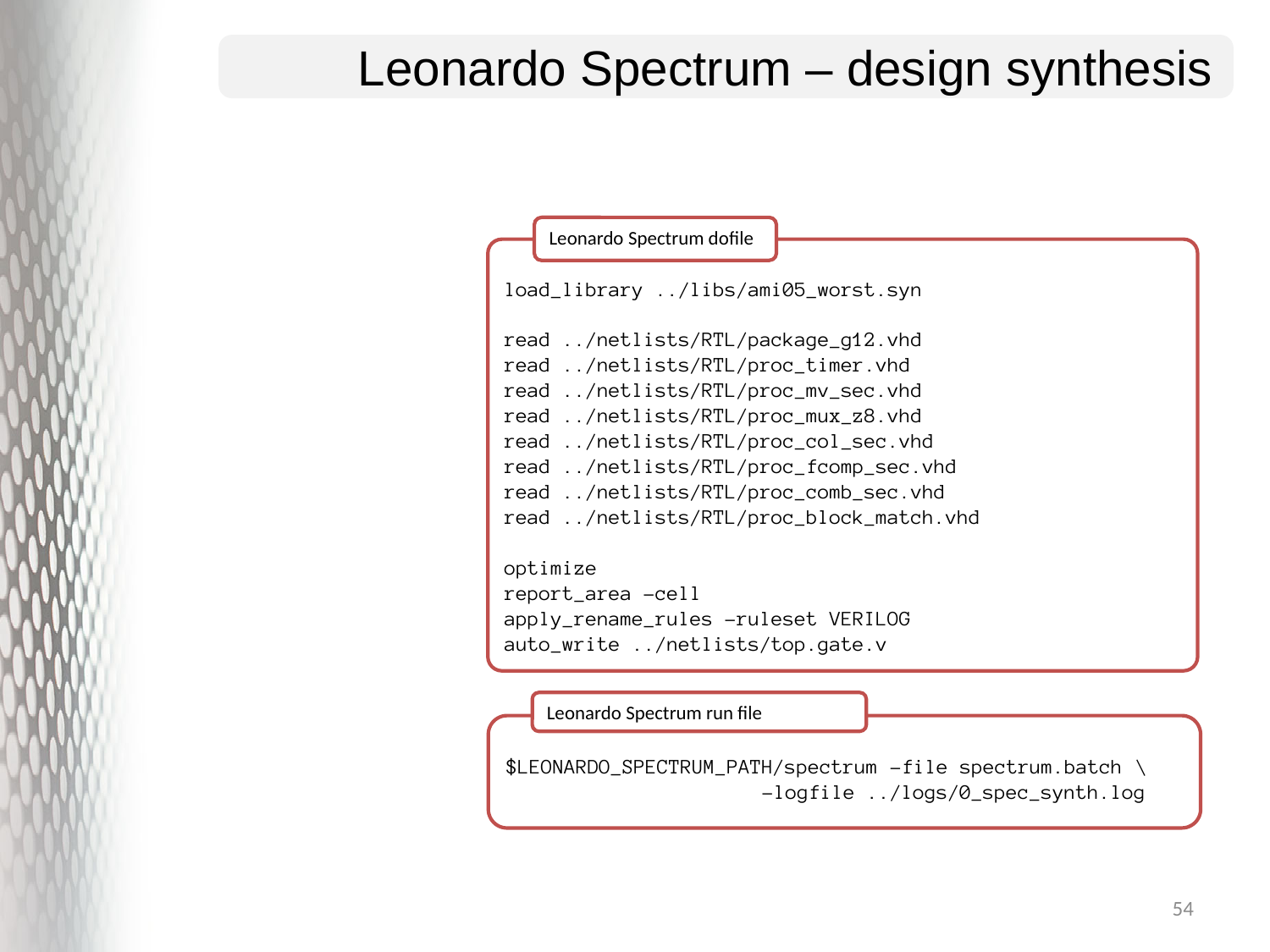

# Leonardo Spectrum – design synthesis
Leonardo Spectrum dofile

load_library ../libs/ami05_worst.syn

read ../netlists/RTL/package_g12.vhd
read ../netlists/RTL/proc_timer.vhd
read ../netlists/RTL/proc_mv_sec.vhd
read ../netlists/RTL/proc_mux_z8.vhd
read ../netlists/RTL/proc_col_sec.vhd
read ../netlists/RTL/proc_fcomp_sec.vhd
read ../netlists/RTL/proc_comb_sec.vhd
read ../netlists/RTL/proc_block_match.vhd

optimize
report_area -cell
apply_rename_rules -ruleset VERILOG
auto_write ../netlists/top.gate.v
Leonardo Spectrum run file
$LEONARDO_SPECTRUM_PATH/spectrum -file spectrum.batch \
                      -logfile ../logs/0_spec_synth.log
54